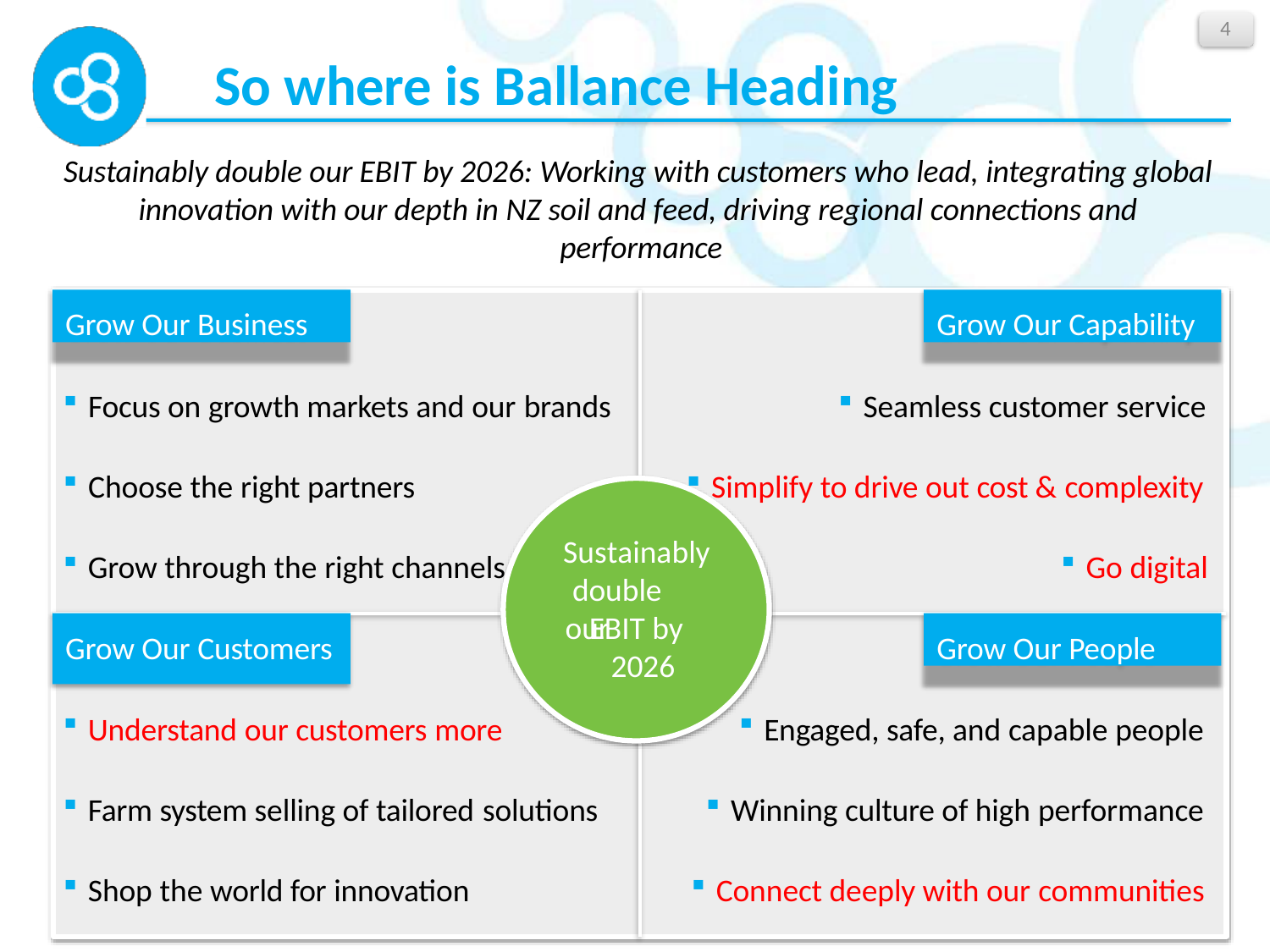

4

# So where is Ballance Heading

Sustainably double our EBIT by 2026: Working with customers who lead, integrating global  innovation with our depth in NZ soil and feed, driving regional connections and  performance

Grow Our Business
Grow Our Capability

Focus on growth markets and our brands
Seamless customer service
Choose the right partners
Simplify to drive out cost & complexity

Sustainably  double our
Grow through the right channels
Go digital
EBIT by  2026

Grow Our People

Grow Our Customers
Understand our customers more
Engaged, safe, and capable people

Farm system selling of tailored solutions
Winning culture of high performance
Shop the world for innovation
Connect deeply with our communities